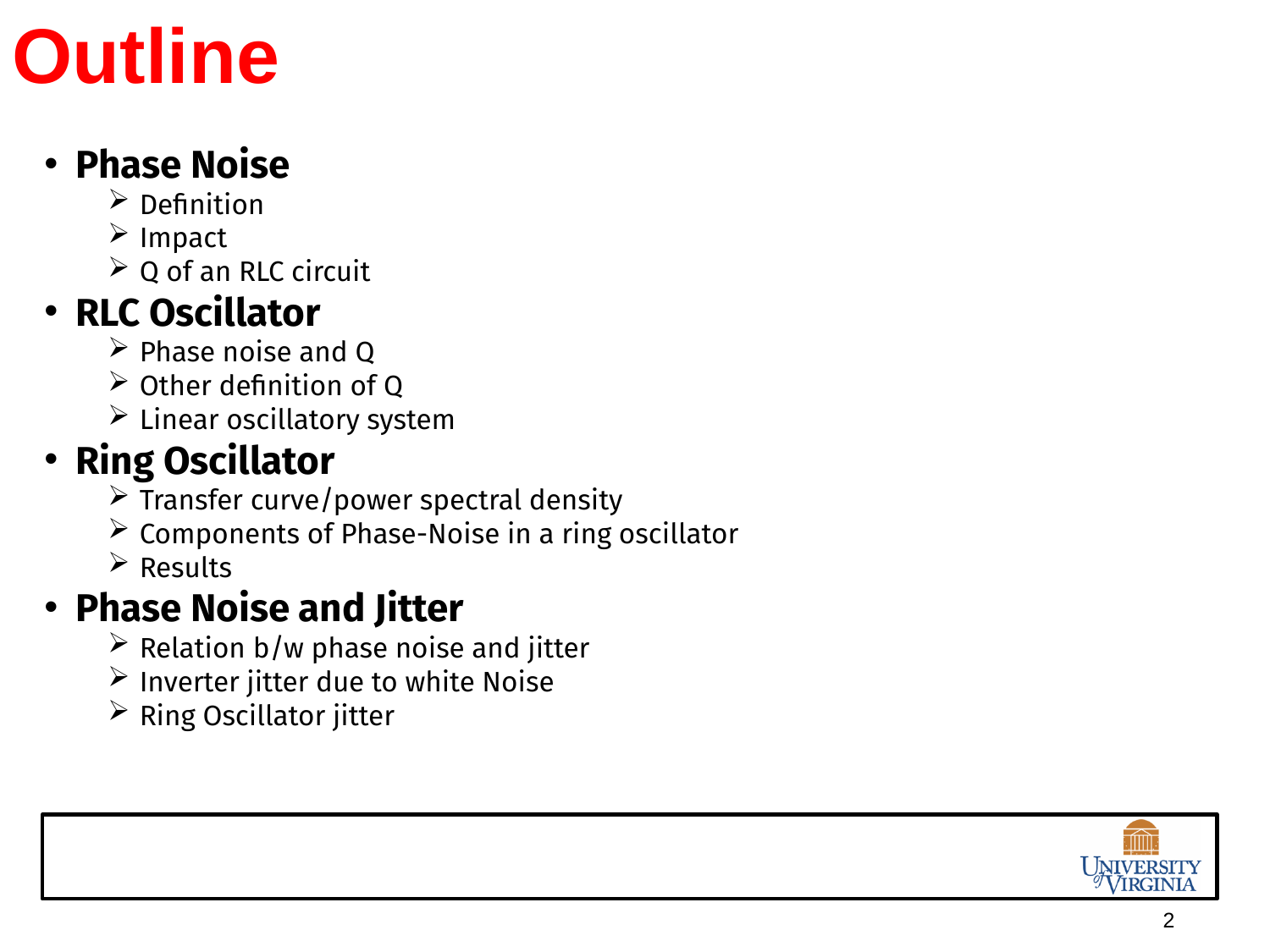

Outline
Phase Noise
Definition
Impact
Q of an RLC circuit
RLC Oscillator
Phase noise and Q
Other definition of Q
Linear oscillatory system
Ring Oscillator
Transfer curve/power spectral density
Components of Phase-Noise in a ring oscillator
Results
Phase Noise and Jitter
Relation b/w phase noise and jitter
Inverter jitter due to white Noise
Ring Oscillator jitter